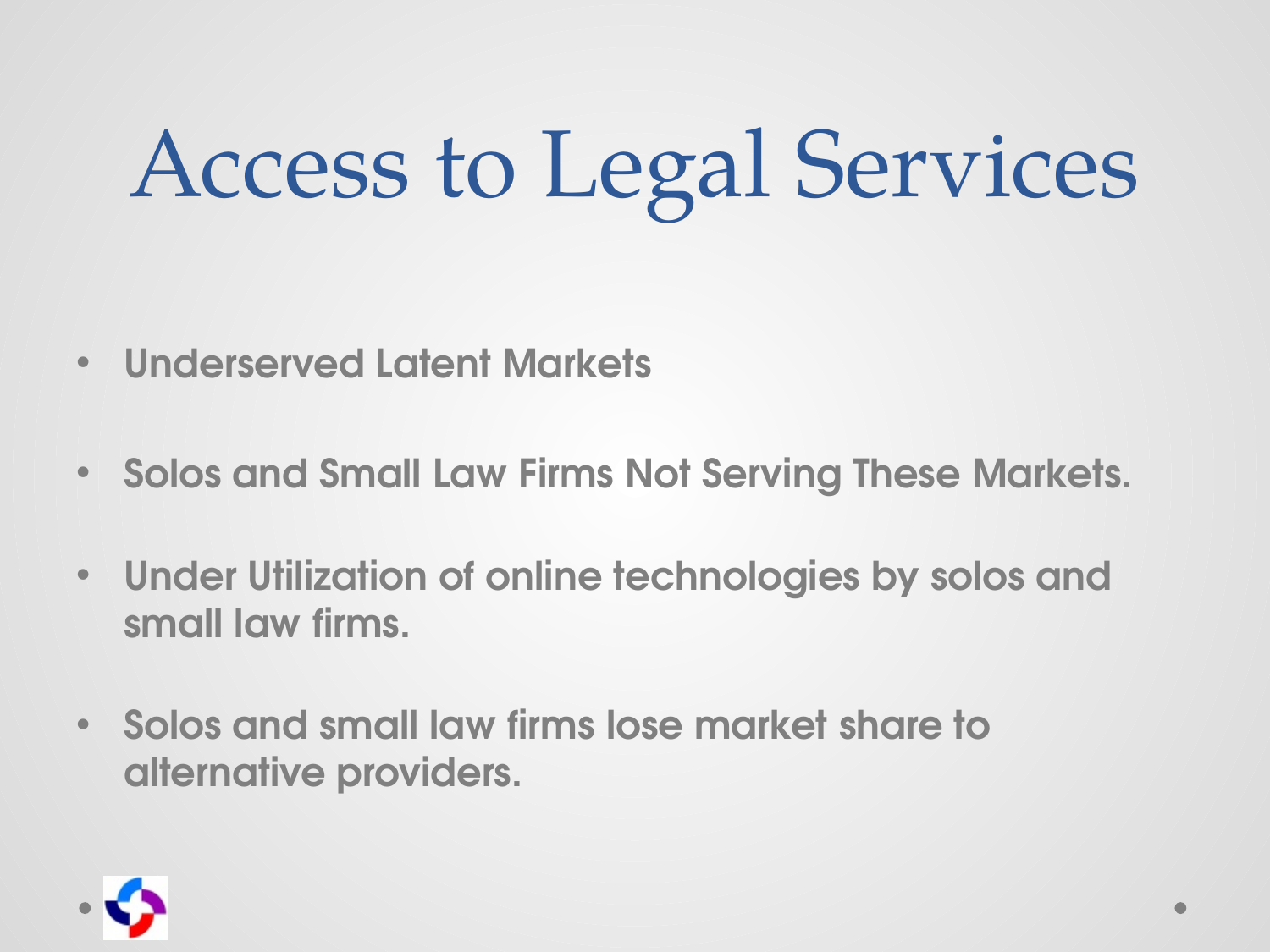

# Access to Legal Services

Underserved Latent Markets

Solos and Small Law Firms Not Serving These Markets.
Under Utilization of online technologies by solos and small law firms.
Solos and small law firms lose market share to alternative providers.